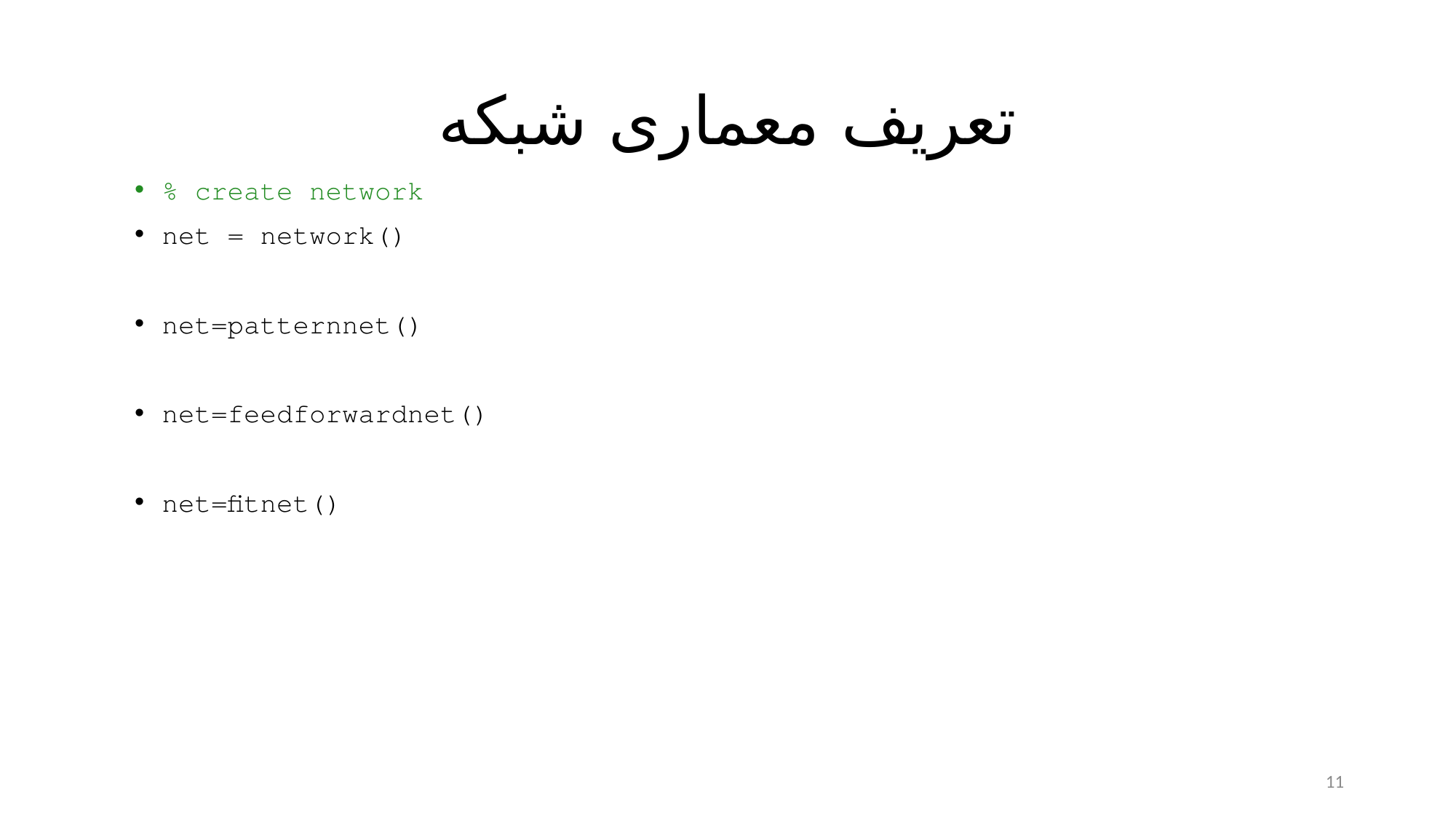

# تعريف معماری شبکه
% create network
net = network()

net=patternnet()

net=feedforwardnet()

net=fitnet()

11